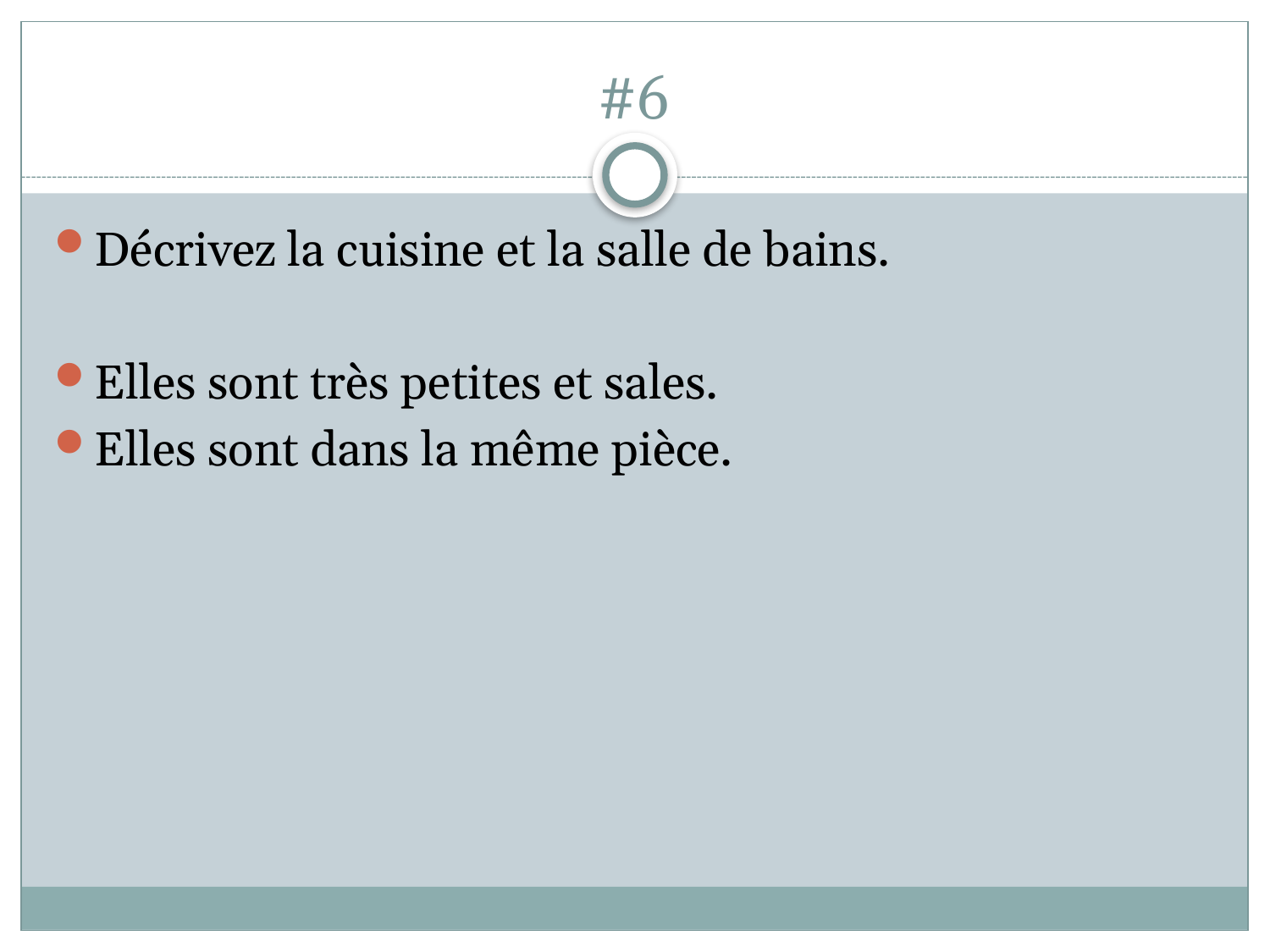

# #6
Décrivez la cuisine et la salle de bains.

Elles sont très petites et sales.
Elles sont dans la même pièce.